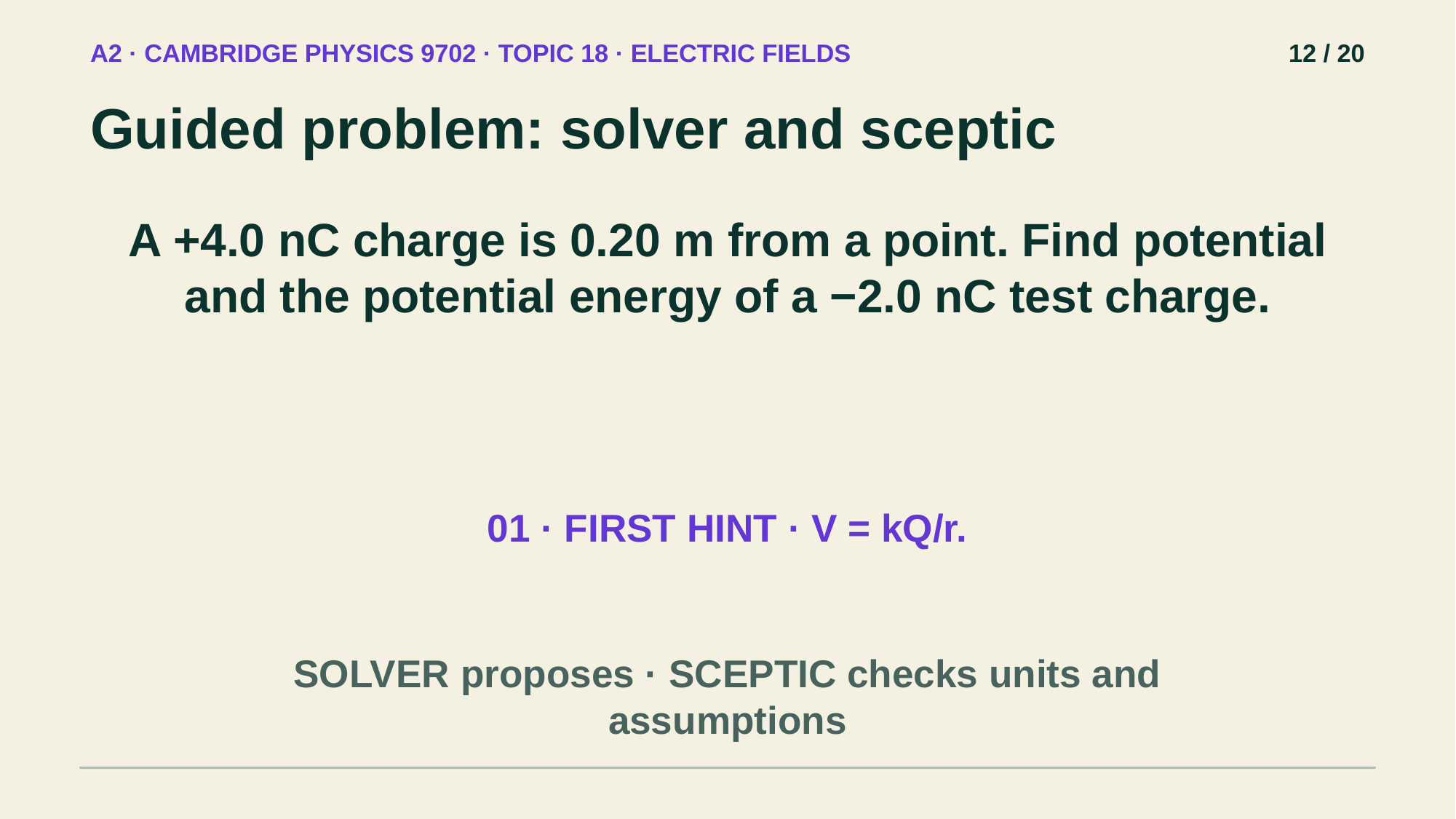

A2 · CAMBRIDGE PHYSICS 9702 · TOPIC 18 · ELECTRIC FIELDS
12 / 20
Guided problem: solver and sceptic
A +4.0 nC charge is 0.20 m from a point. Find potential and the potential energy of a −2.0 nC test charge.
01 · FIRST HINT · V = kQ/r.
SOLVER proposes · SCEPTIC checks units and assumptions